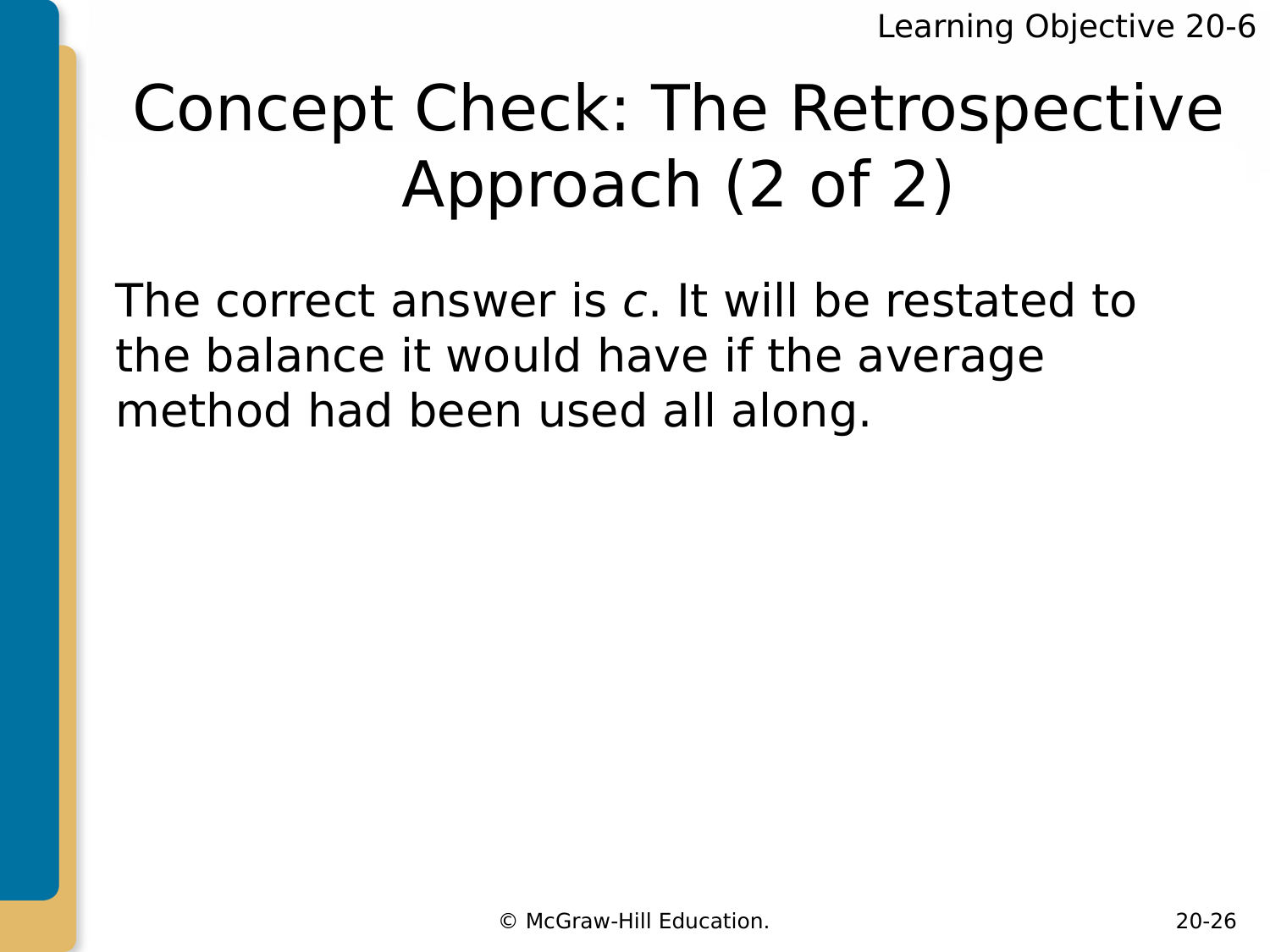

Learning Objective 20-6
# Concept Check: The Retrospective Approach (2 of 2)
The correct answer is c. It will be restated to the balance it would have if the average method had been used all along.